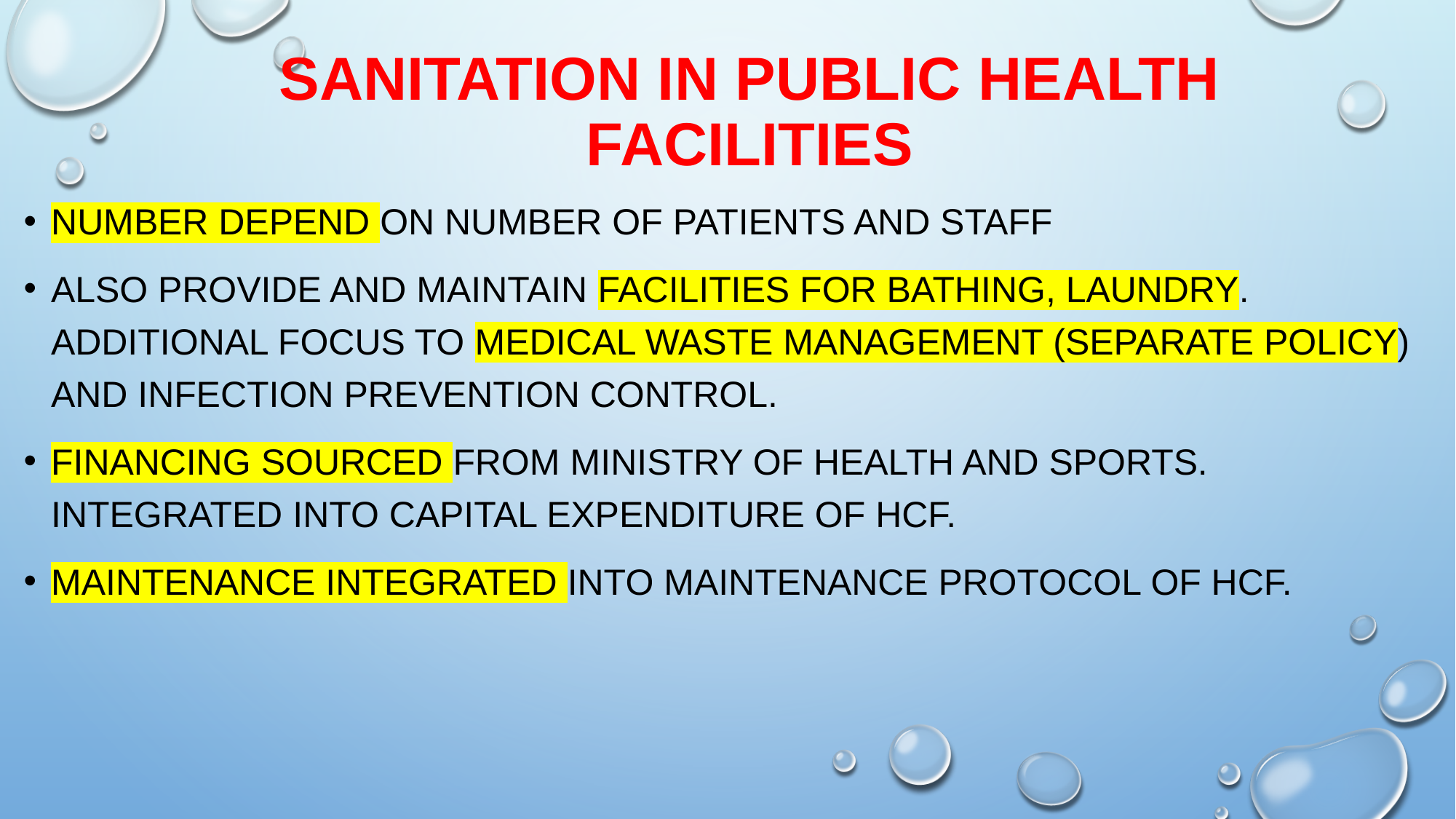

# Sanitation in public health facilities
number depend on number of patients and staff
also provide and maintain facilities for bathing, laundry. Additional focus to medical waste management (separate policy) and Infection Prevention Control.
Financing sourced from Ministry of Health and Sports. integrated into capital expenditure of HCF.
Maintenance integrated into maintenance protocol of HCF.